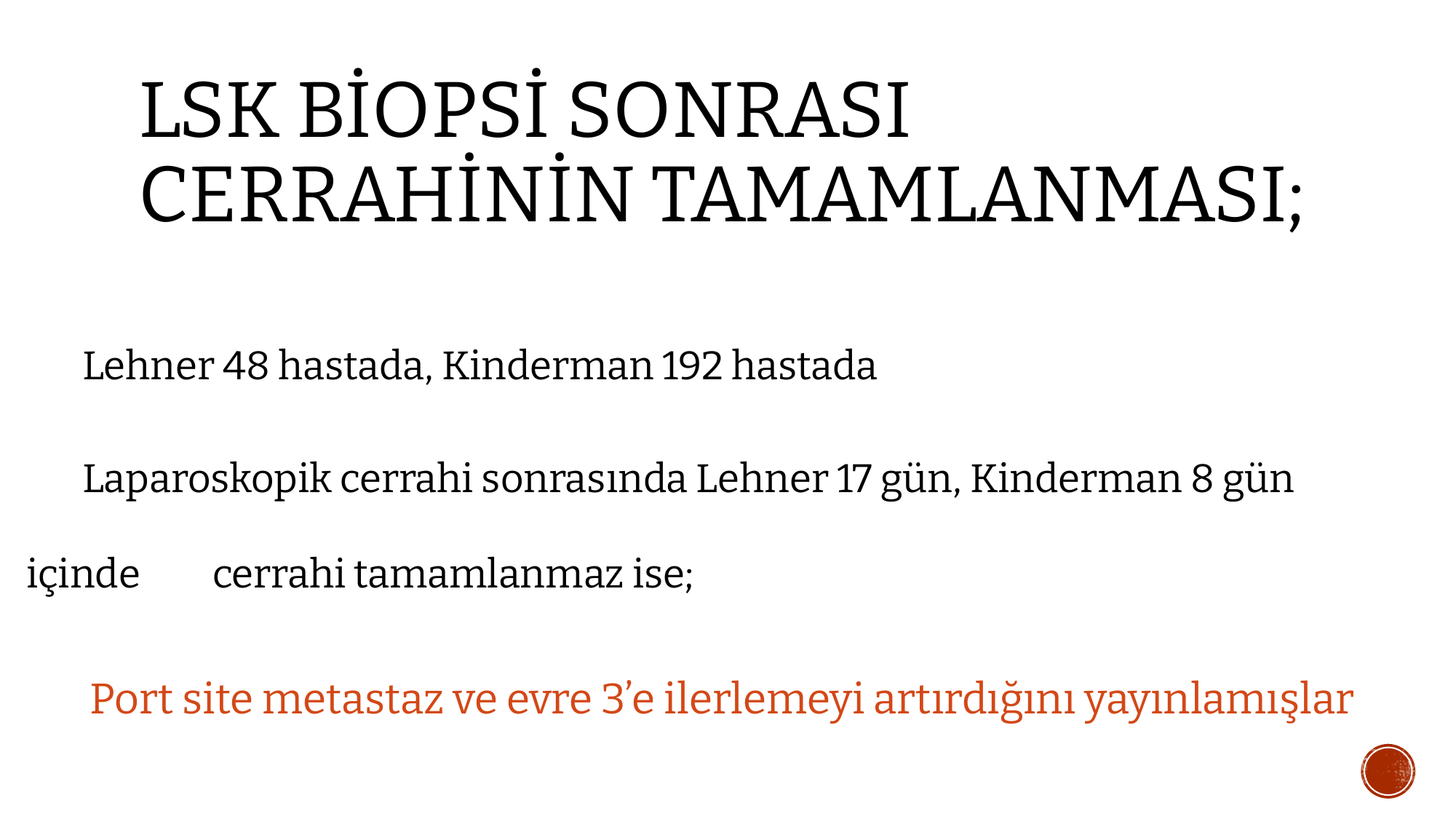

# LSK bİopsİ sonrasI cerrahİnİn tamamlanmasI;

       Lehner 48 hastada, Kinderman 192 hastada
       Laparoskopik cerrahi sonrasında Lehner 17 gün, Kinderman 8 gün içinde         cerrahi tamamlanmaz ise;
       Port site metastaz ve evre 3’e ilerlemeyi artırdığını yayınlamışlar